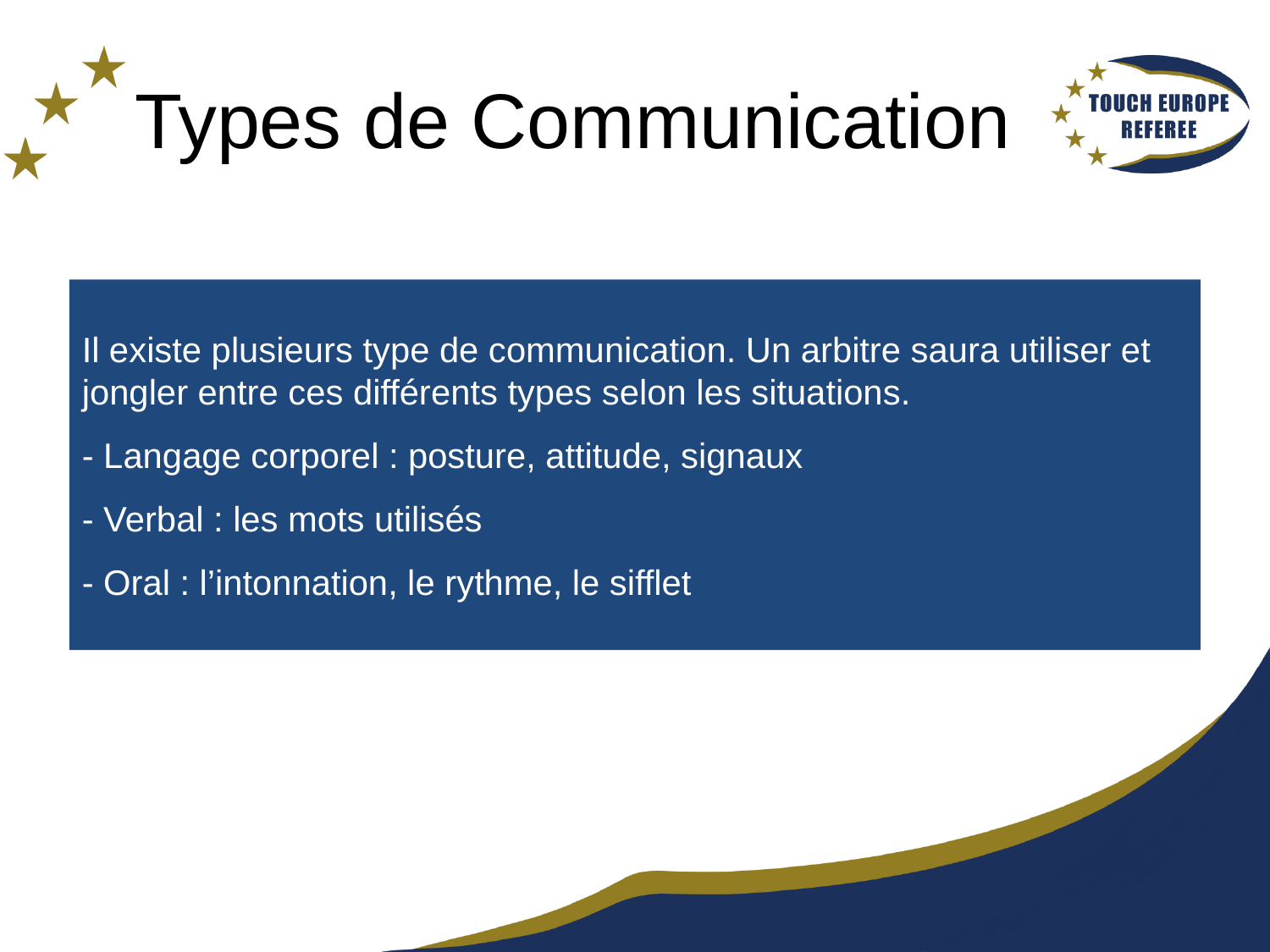

# Types de Communication
Il existe plusieurs type de communication. Un arbitre saura utiliser et jongler entre ces différents types selon les situations.
- Langage corporel : posture, attitude, signaux
- Verbal : les mots utilisés
- Oral : l’intonnation, le rythme, le sifflet